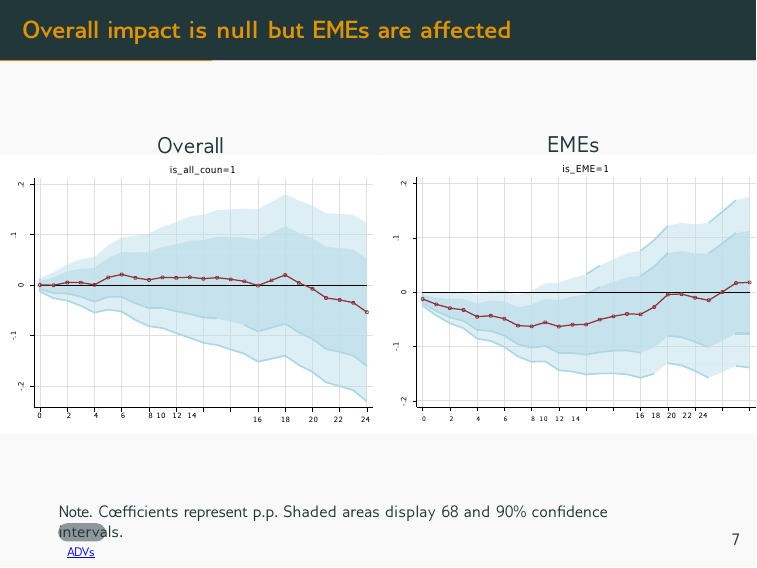

# Overall impact is null but EMEs are affected

EMEs
Overall

is_EME=1
is_all_coun=1

.2

.2

.1

.1

0

0

-.1

-.1

-.2

-.2

16 18  20  22 24
0	2	4	6	8 10 12 14
16     18      20    22     24	0	2	4	6	8 10  12 14

Note. Coefficients represent p.p. Shaded areas display 68 and 90% confidence intervals.
ADVs

7